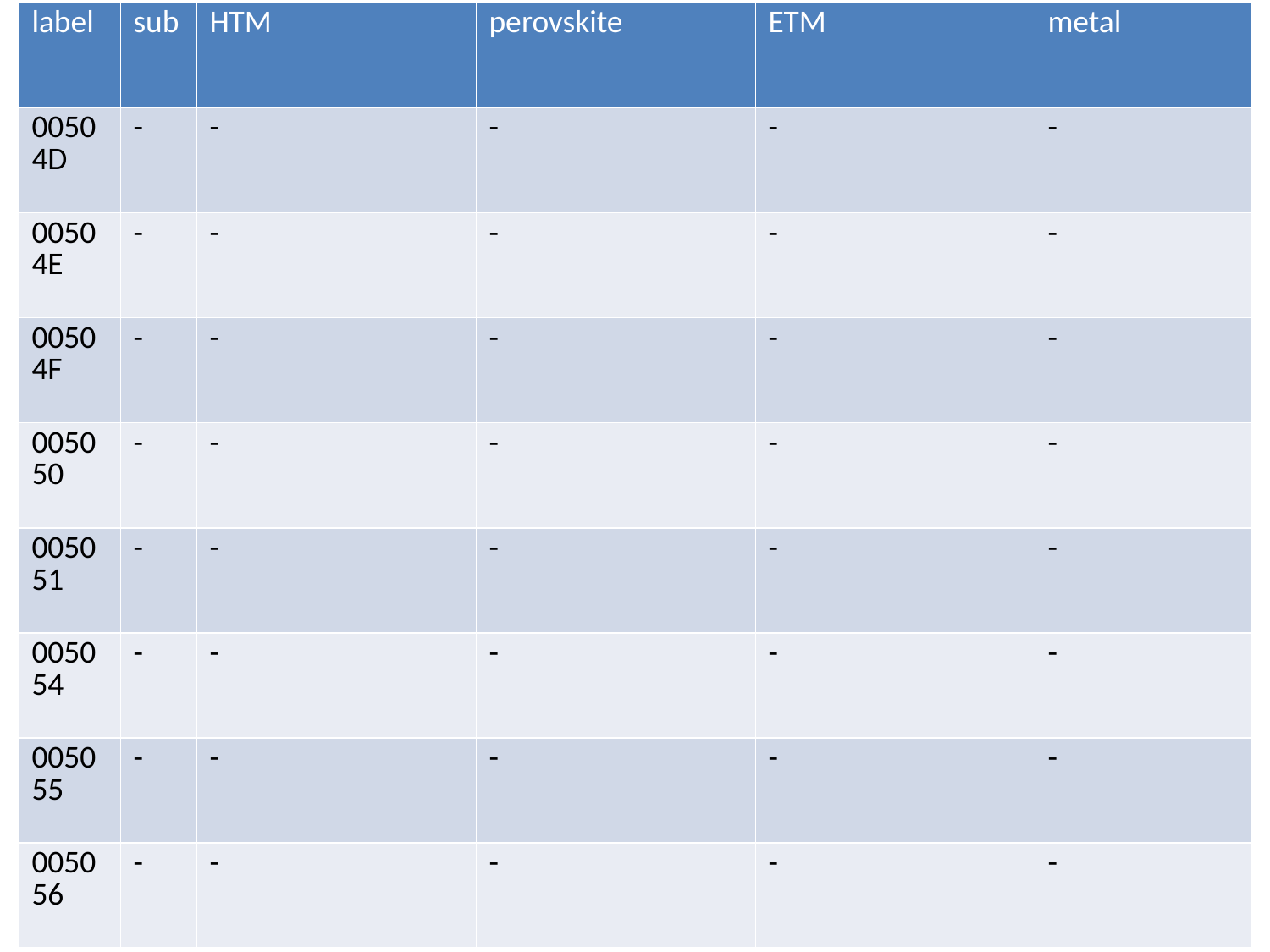

| label | sub | HTM | perovskite | ETM | metal |
| --- | --- | --- | --- | --- | --- |
| 00504D | - | - | - | - | - |
| 00504E | - | - | - | - | - |
| 00504F | - | - | - | - | - |
| 005050 | - | - | - | - | - |
| 005051 | - | - | - | - | - |
| 005054 | - | - | - | - | - |
| 005055 | - | - | - | - | - |
| 005056 | - | - | - | - | - |